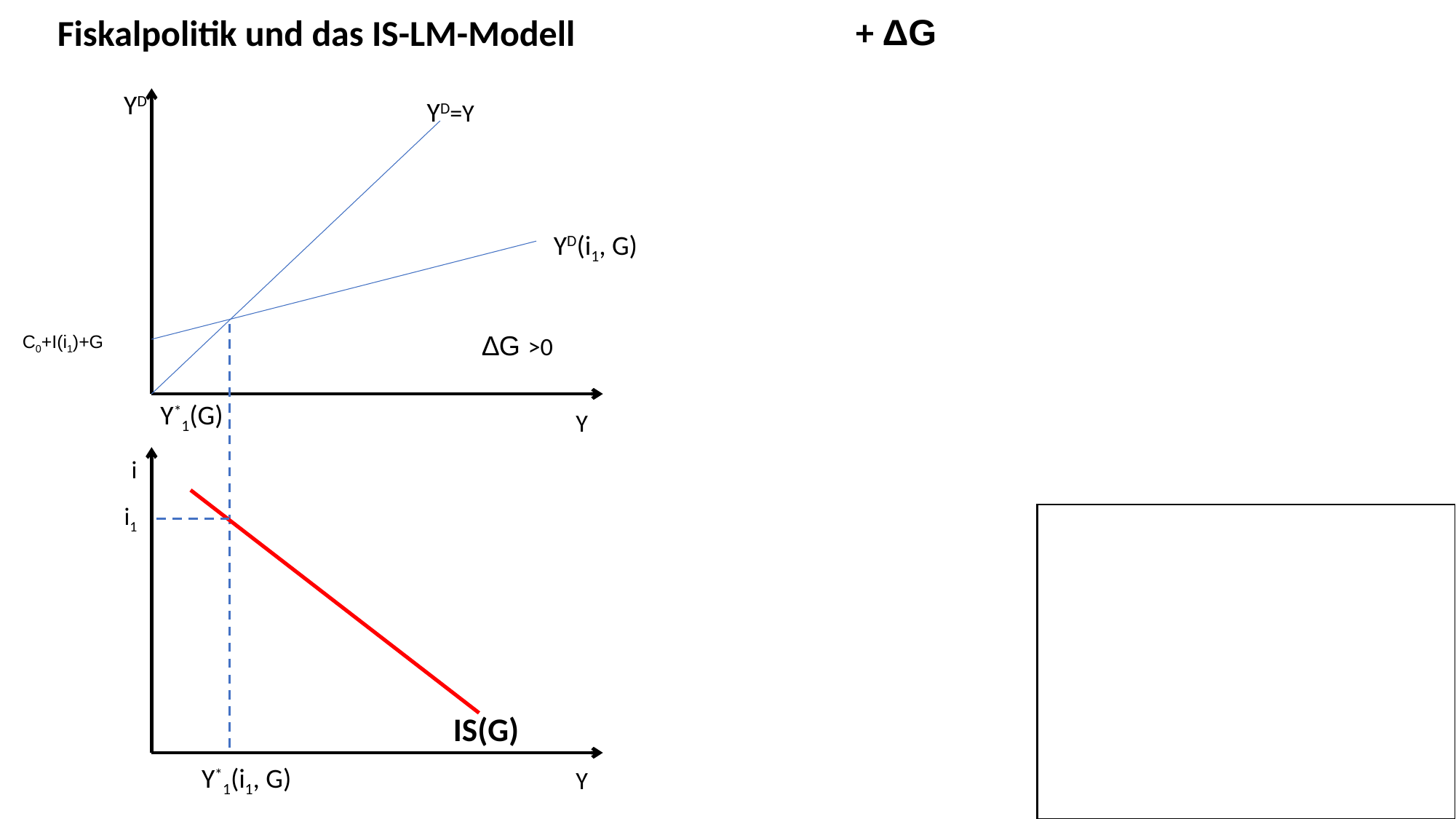

+ ΔG
Fiskalpolitik und das IS-LM-Modell
YD
YD=Y
YD(i1, G)

C0+I(i1)+G

∆G >0
Y*1(G)
Y
i
i1

IS(G)
Y*1(i1, G)
Y